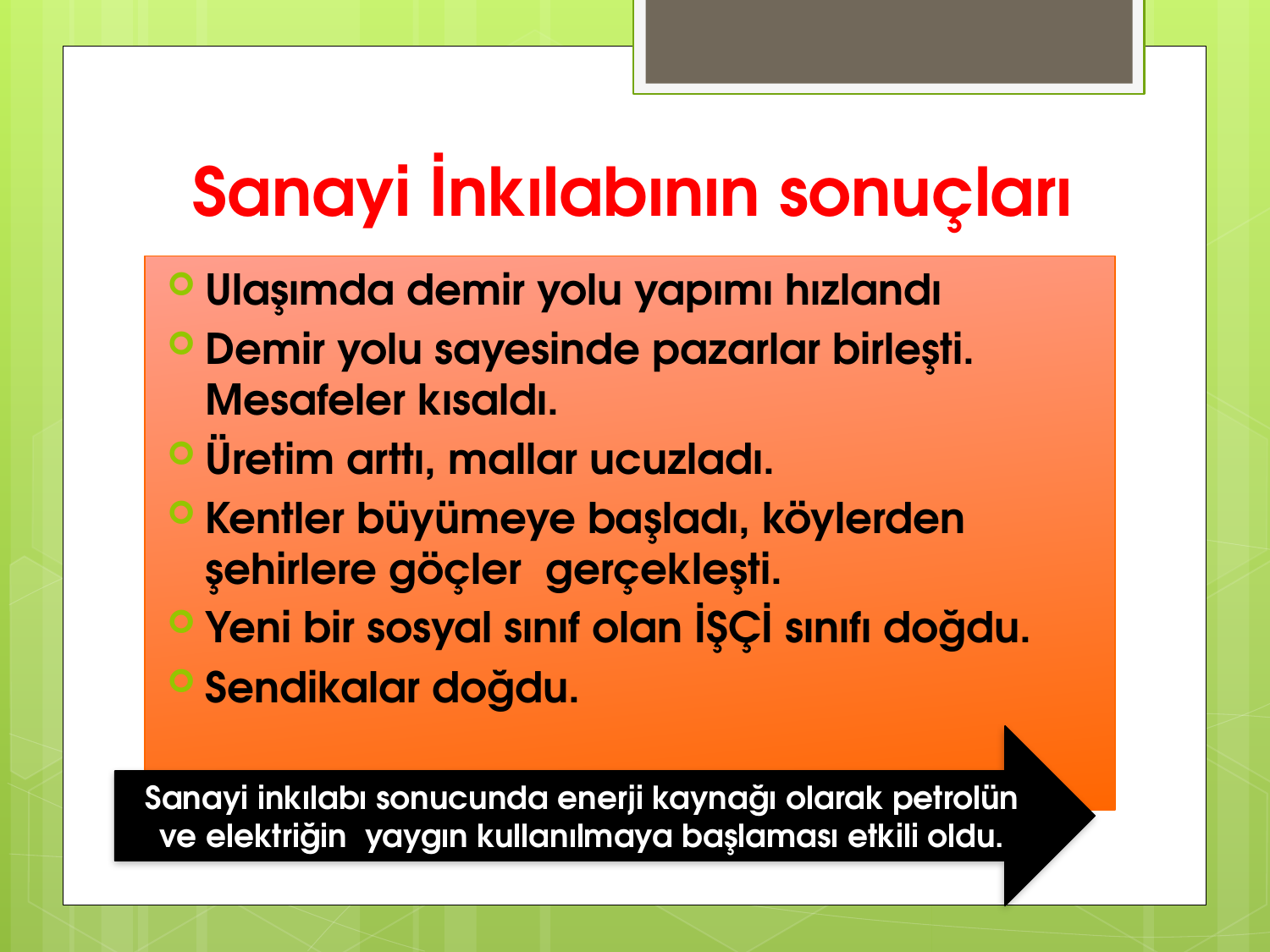

# Sanayi İnkılabının sonuçları
Ulaşımda demir yolu yapımı hızlandı
Demir yolu sayesinde pazarlar birleşti. Mesafeler kısaldı.
Üretim arttı, mallar ucuzladı.
Kentler büyümeye başladı, köylerden şehirlere göçler  gerçekleşti.
Yeni bir sosyal sınıf olan İŞÇİ sınıfı doğdu.
Sendikalar doğdu.

Sanayi inkılabı sonucunda enerji kaynağı olarak petrolün ve elektriğin  yaygın kullanılmaya başlaması etkili oldu.